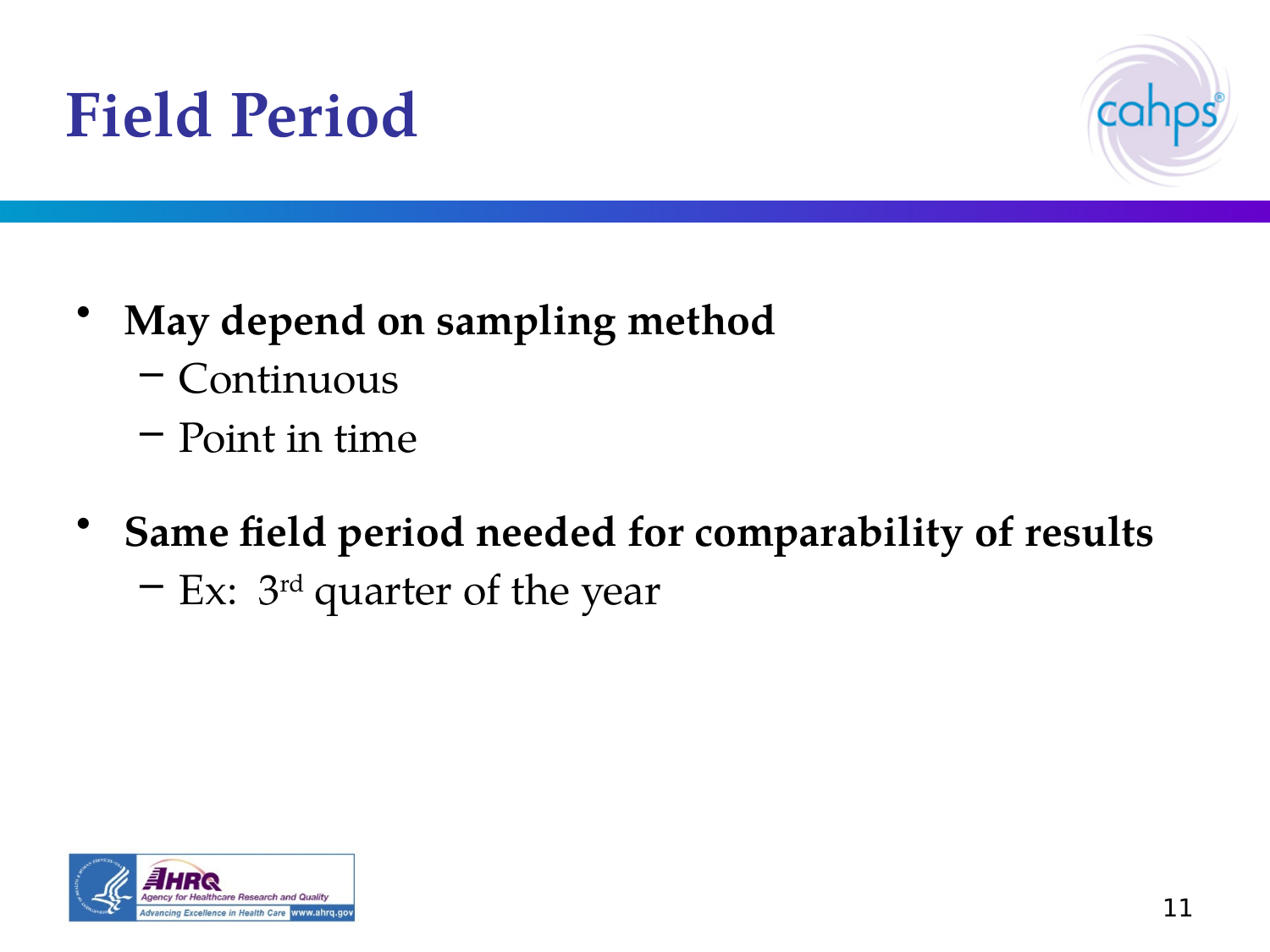

# Field Period

May depend on sampling method
Continuous
Point in time
Same field period needed for comparability of results
Ex:  3rd quarter of the year

11